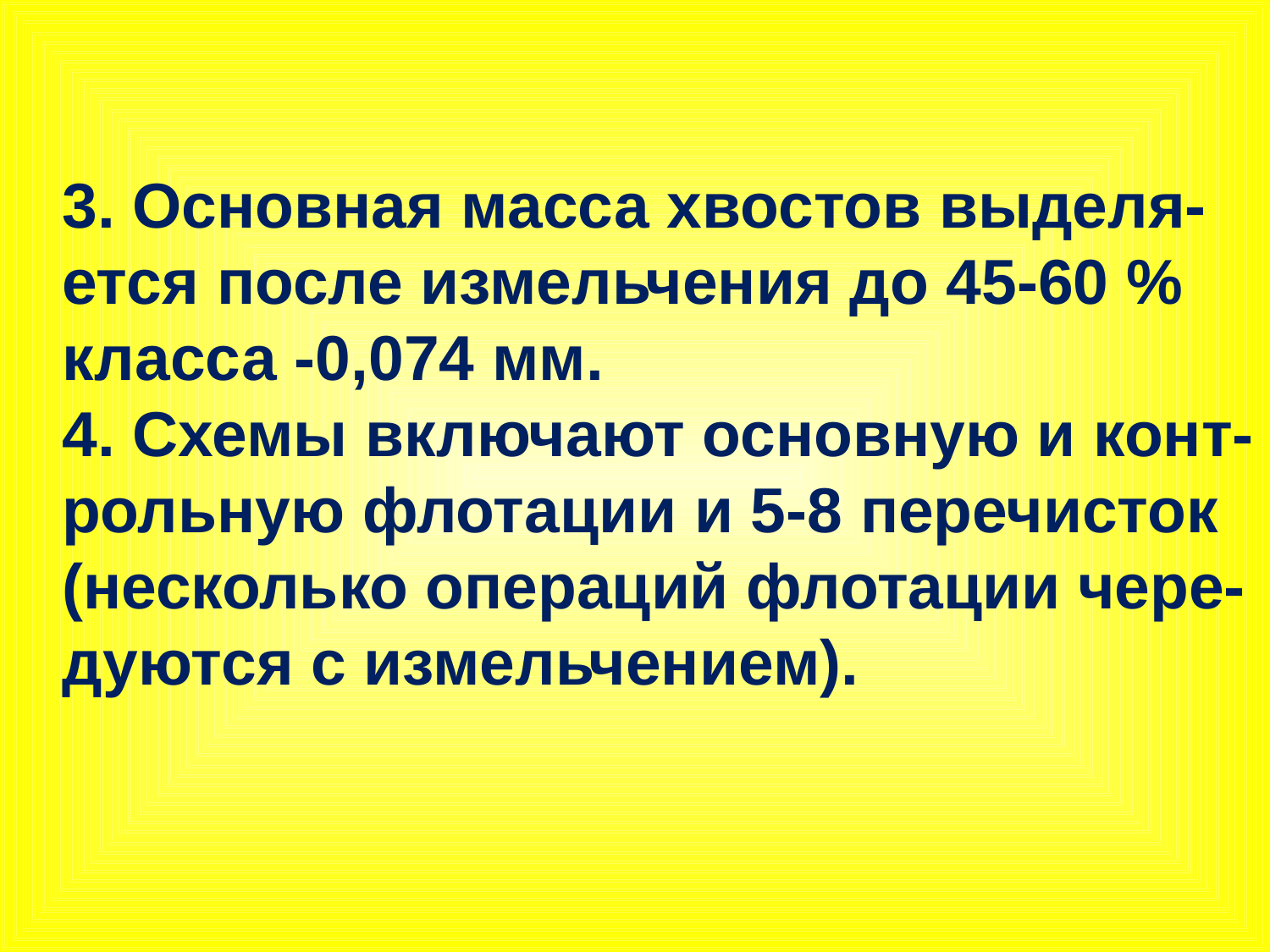

3. Основная масса хвостов выделя-ется после измельчения до 45-60 % класса -0,074 мм.
4. Схемы включают основную и конт-рольную флотации и 5-8 перечисток (несколько операций флотации чере-дуются с измельчением).